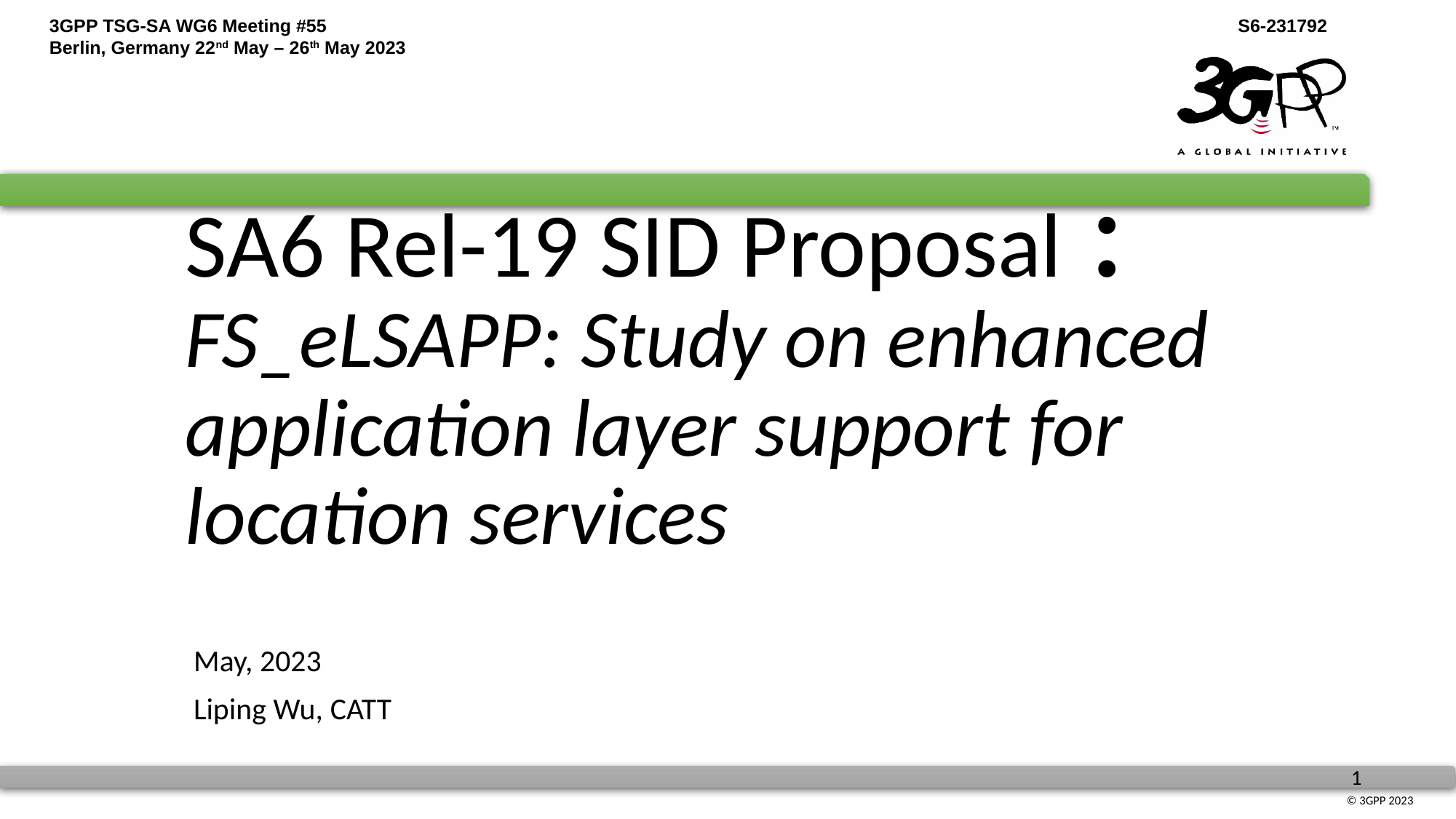

# SA6 Rel-19 SID Proposal： FS_eLSAPP: Study on enhanced application layer support for location services
May, 2023
Liping Wu, CATT